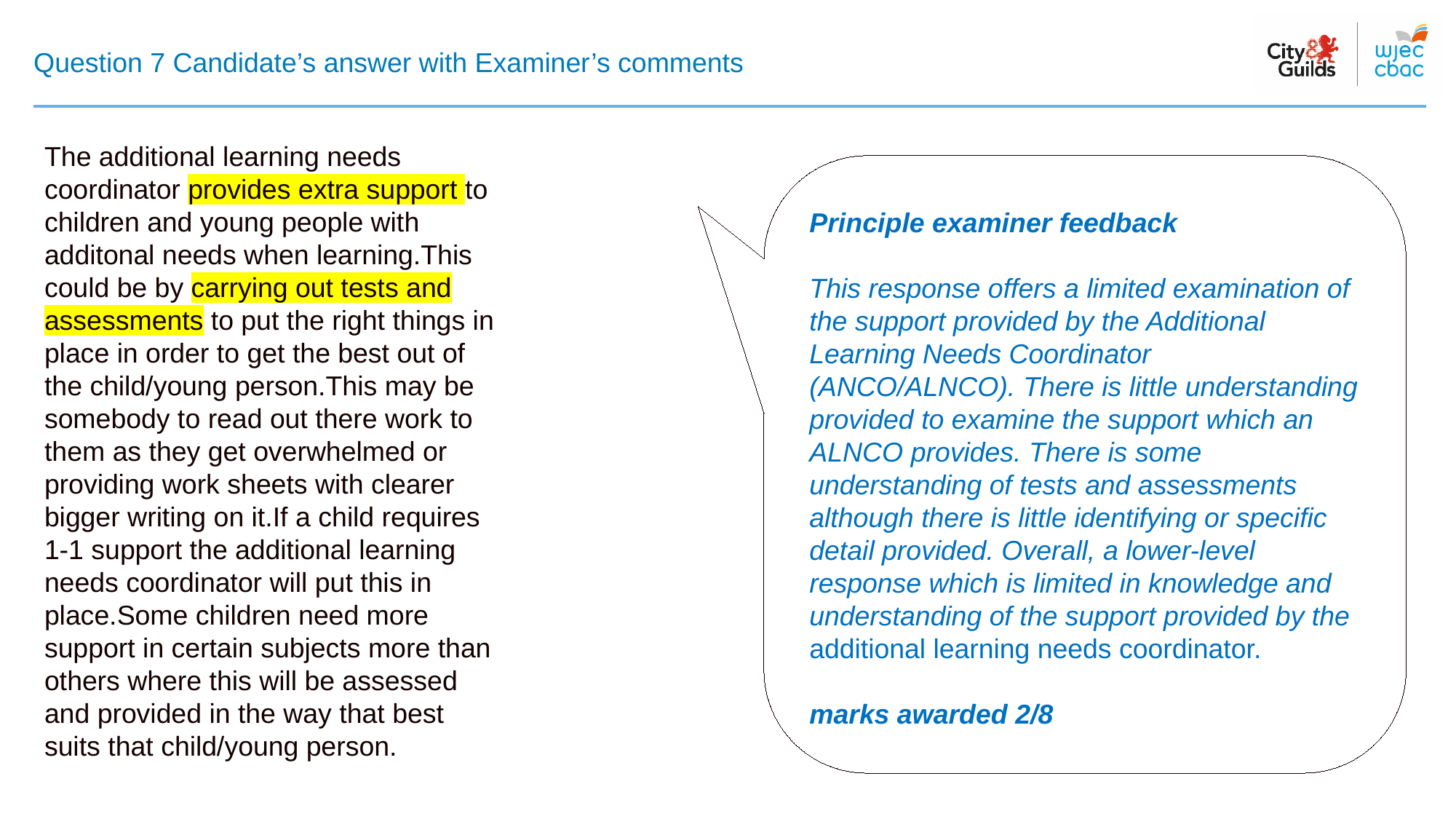

# Question 7 Candidate’s answer with Examiner’s comments
The additional learning needs coordinator provides extra support to children and young people with additonal needs when learning.This could be by carrying out tests and assessments to put the right things in place in order to get the best out of the child/young person.This may be somebody to read out there work to them as they get overwhelmed or providing work sheets with clearer bigger writing on it.If a child requires 1-1 support the additional learning needs coordinator will put this in place.Some children need more support in certain subjects more than others where this will be assessed and provided in the way that best suits that child/young person.

Principle examiner feedback​
​
This response offers a limited examination of the support provided by the Additional Learning Needs Coordinator (ANCO/ALNCO). There is little understanding provided to examine the support which an ALNCO provides. There is some understanding of tests and assessments although there is little identifying or specific detail provided. Overall, a lower-level response which is limited in knowledge and understanding of the support provided by the additional learning needs coordinator.

marks awarded 2/8